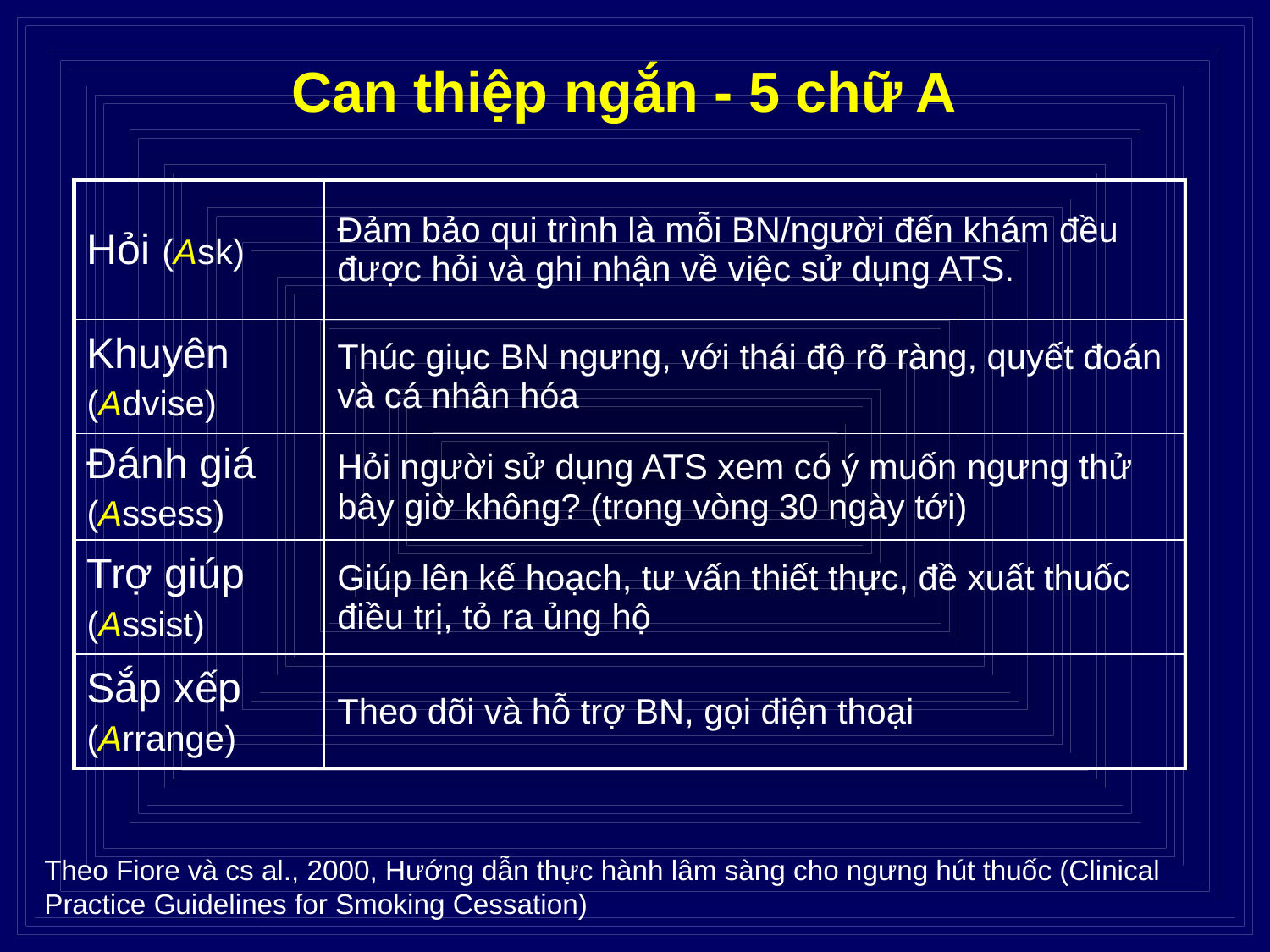

# Can thiệp ngắn - 5 chữ A
| Hỏi (Ask) | Đảm bảo qui trình là mỗi BN/người đến khám đều được hỏi và ghi nhận về việc sử dụng ATS. |
| --- | --- |
| Khuyên (Advise) | Thúc giục BN ngưng, với thái độ rõ ràng, quyết đoán và cá nhân hóa |
| Đánh giá (Assess) | Hỏi người sử dụng ATS xem có ý muốn ngưng thử bây giờ không? (trong vòng 30 ngày tới) |
| Trợ giúp (Assist) | Giúp lên kế hoạch, tư vấn thiết thực, đề xuất thuốc điều trị, tỏ ra ủng hộ |
| Sắp xếp (Arrange) | Theo dõi và hỗ trợ BN, gọi điện thoại |
Theo Fiore và cs al., 2000, Hướng dẫn thực hành lâm sàng cho ngưng hút thuốc (Clinical Practice Guidelines for Smoking Cessation)